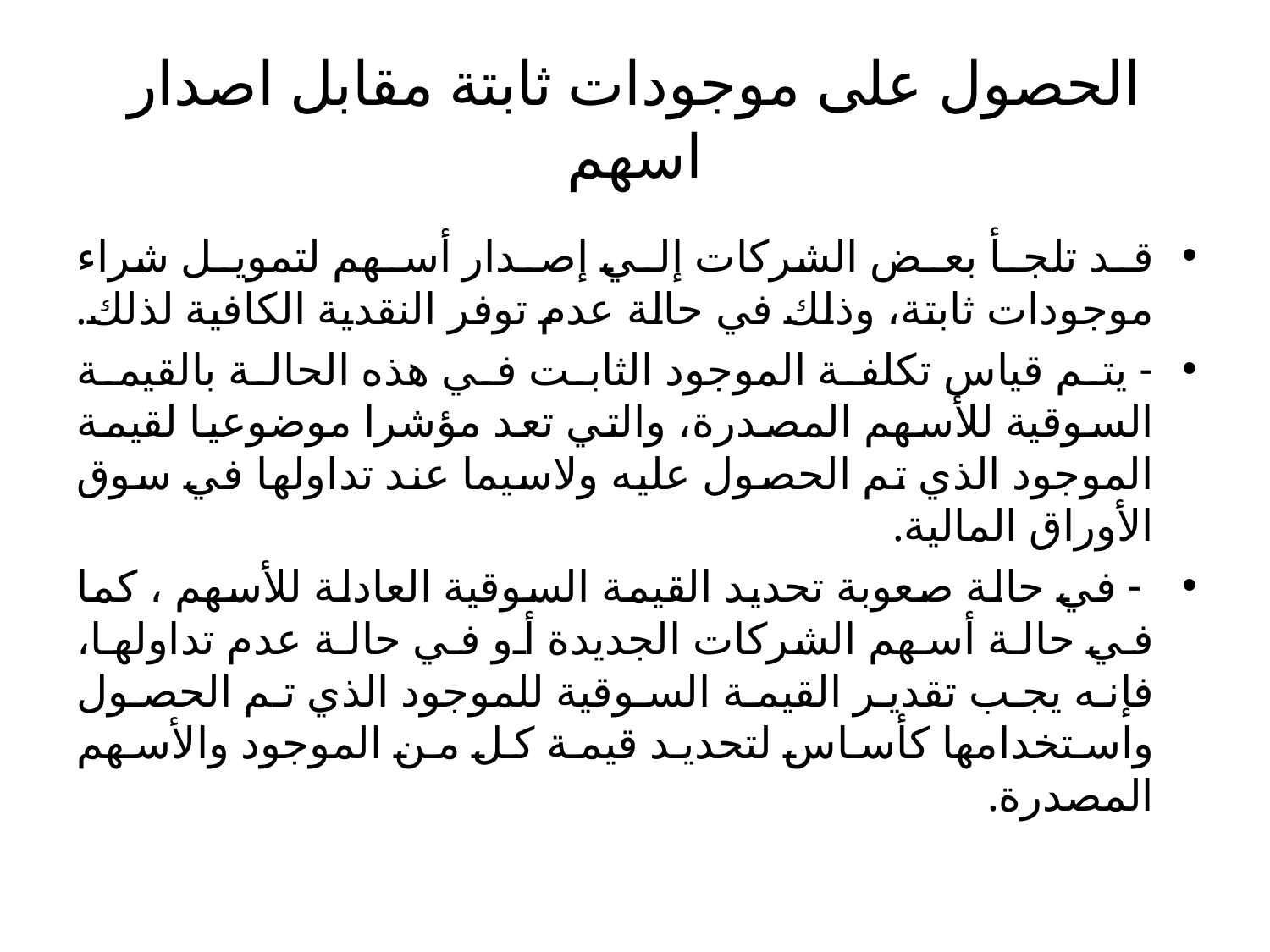

# الحصول على موجودات ثابتة مقابل اصدار اسهم
قد تلجأ بعض الشركات إلي إصدار أسهم لتمويل شراء موجودات ثابتة، وذلك في حالة عدم توفر النقدية الكافية لذلك.
- يتم قياس تكلفة الموجود الثابت في هذه الحالة بالقيمة السوقية للأسهم المصدرة، والتي تعد مؤشرا موضوعيا لقيمة الموجود الذي تم الحصول عليه ولاسيما عند تداولها في سوق الأوراق المالية.
 - في حالة صعوبة تحديد القيمة السوقية العادلة للأسهم ، كما في حالة أسهم الشركات الجديدة أو في حالة عدم تداولها، فإنه يجب تقدير القيمة السوقية للموجود الذي تم الحصول واستخدامها كأساس لتحديد قيمة كل من الموجود والأسهم المصدرة.